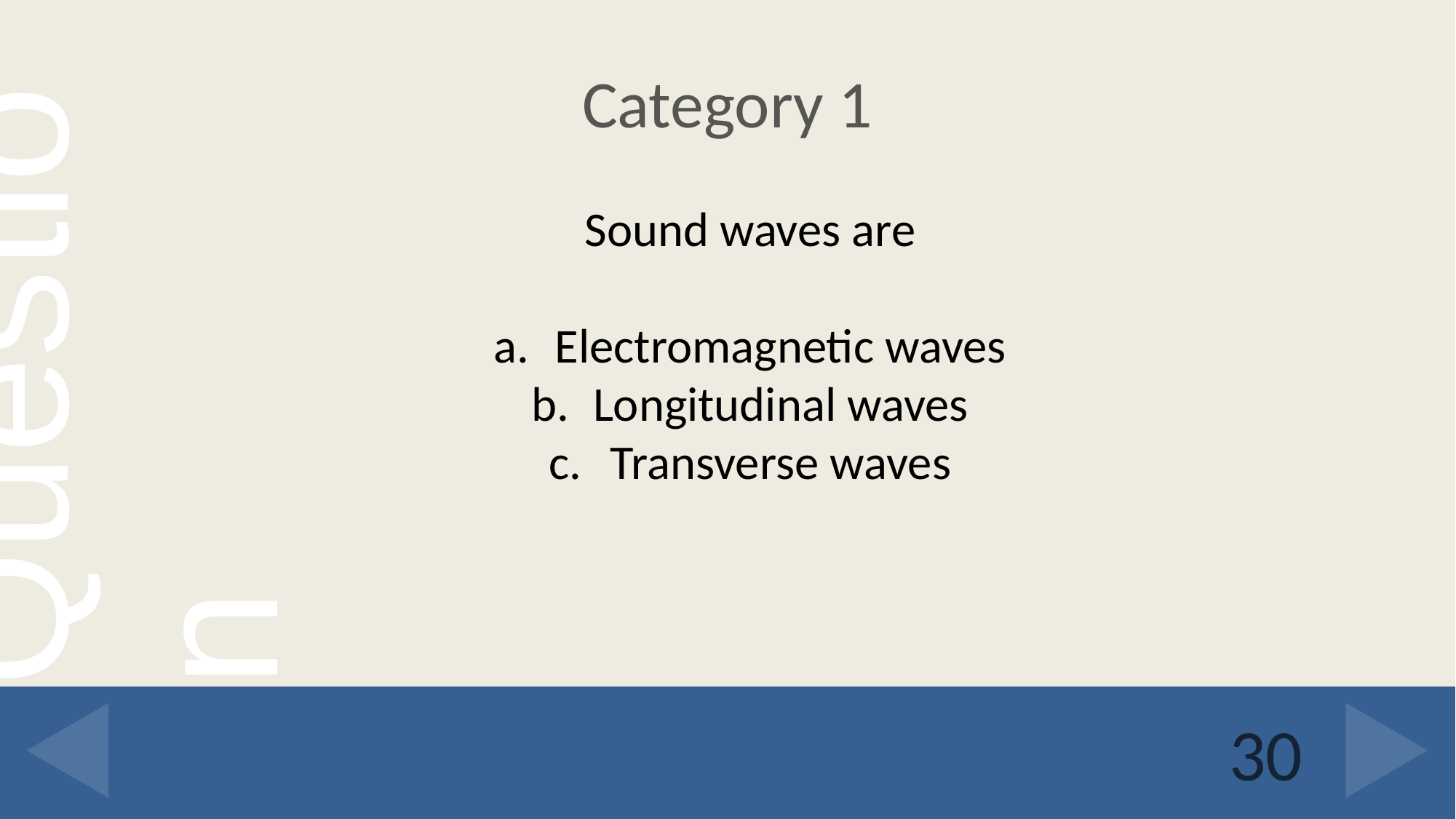

# Category 1
Sound waves are

Electromagnetic waves
Longitudinal waves
Transverse waves
30